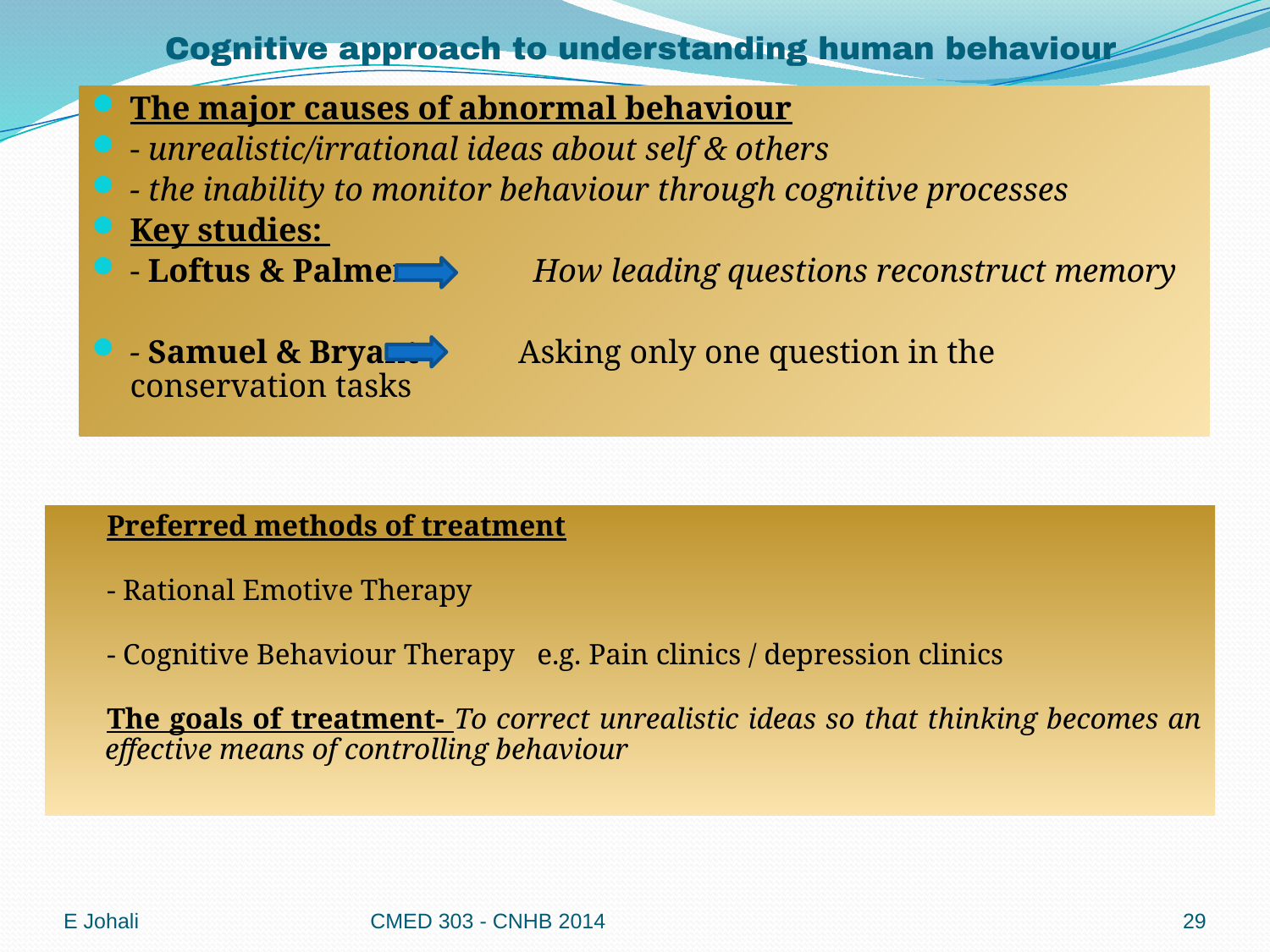

# Cognitive approach to understanding human behaviour
The major causes of abnormal behaviour
- unrealistic/irrational ideas about self & others
- the inability to monitor behaviour through cognitive processes
Key studies:
- Loftus & Palmer               How leading questions reconstruct memory

- Samuel & Bryant            Asking only one question in the conservation tasks

Preferred methods of treatment
- Rational Emotive Therapy
- Cognitive Behaviour Therapy   e.g. Pain clinics / depression clinics
The goals of treatment- To correct unrealistic ideas so that thinking becomes an effective means of controlling behaviour
E Johali
CMED 303 - CNHB 2014
29